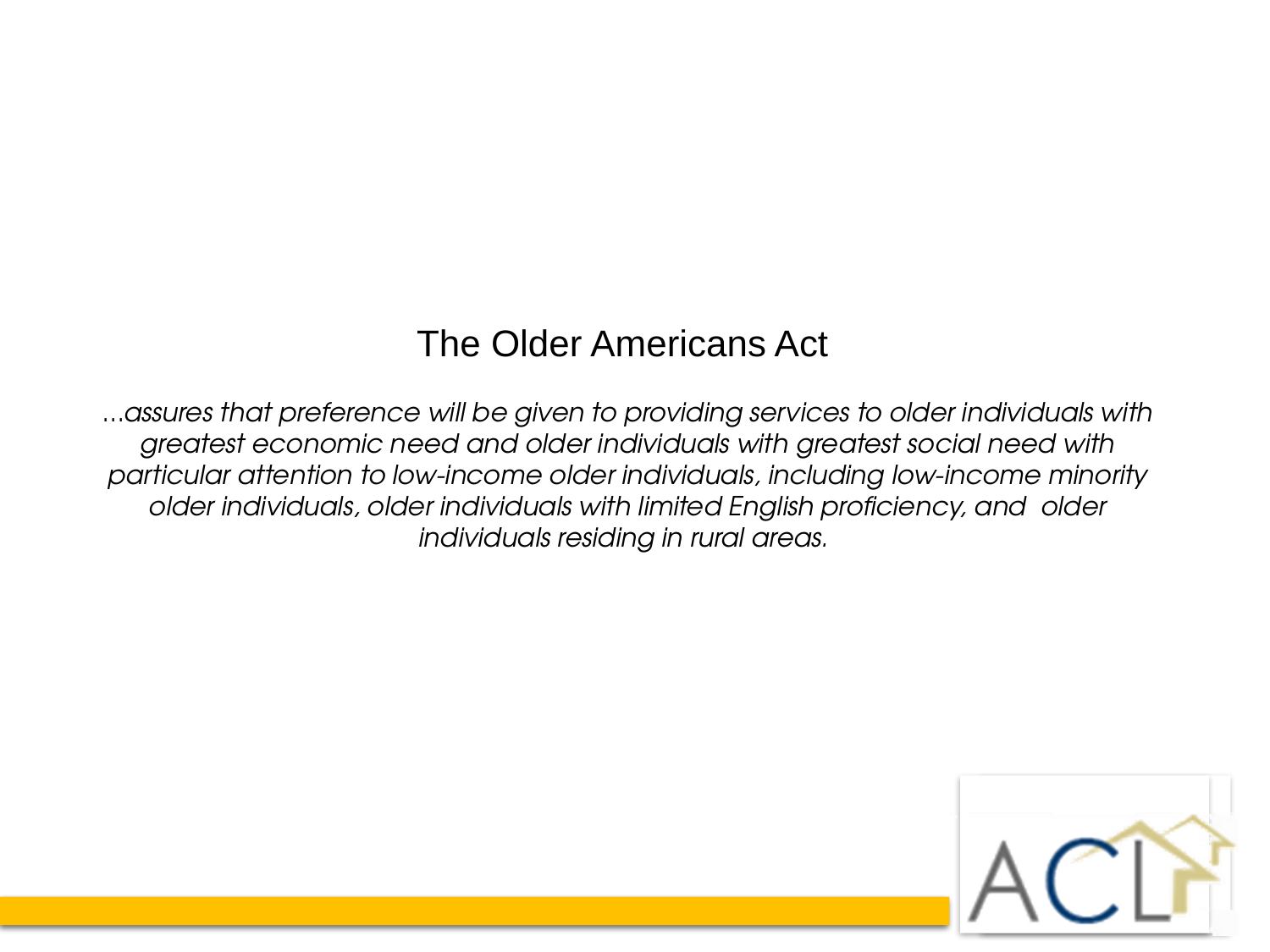

The Older Americans Act
…assures that preference will be given to providing services to older individuals with greatest economic need and older individuals with greatest social need with particular attention to low-income older individuals, including low-income minority older individuals, older individuals with limited English proficiency, and  older individuals residing in rural areas.